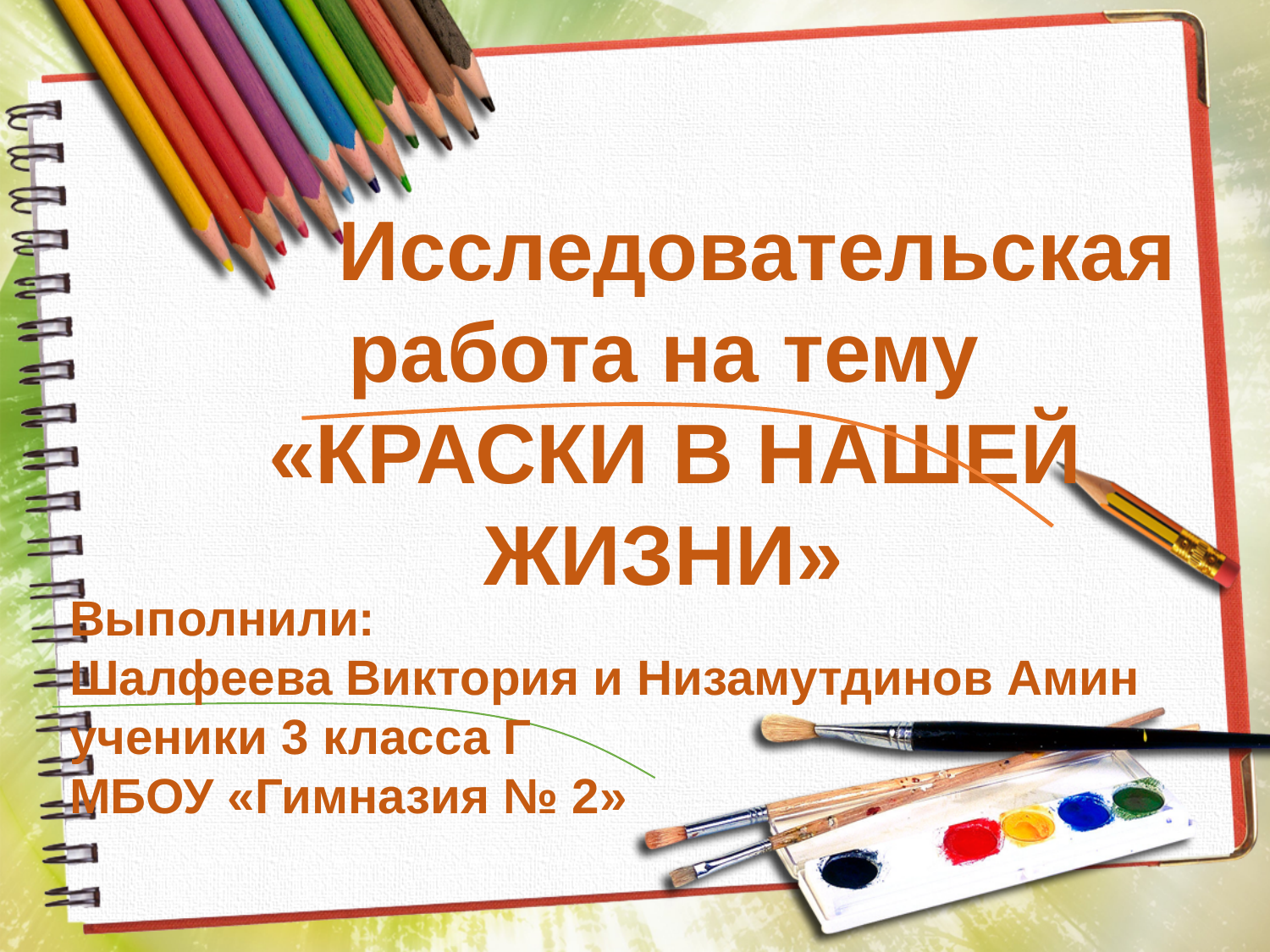

Исследовательская работа на тему
«КРАСКИ В НАШЕЙ ЖИЗНИ»

Выполнили:
Шалфеева Виктория и Низамутдинов Амин
ученики 3 класса Г
МБОУ «Гимназия № 2»